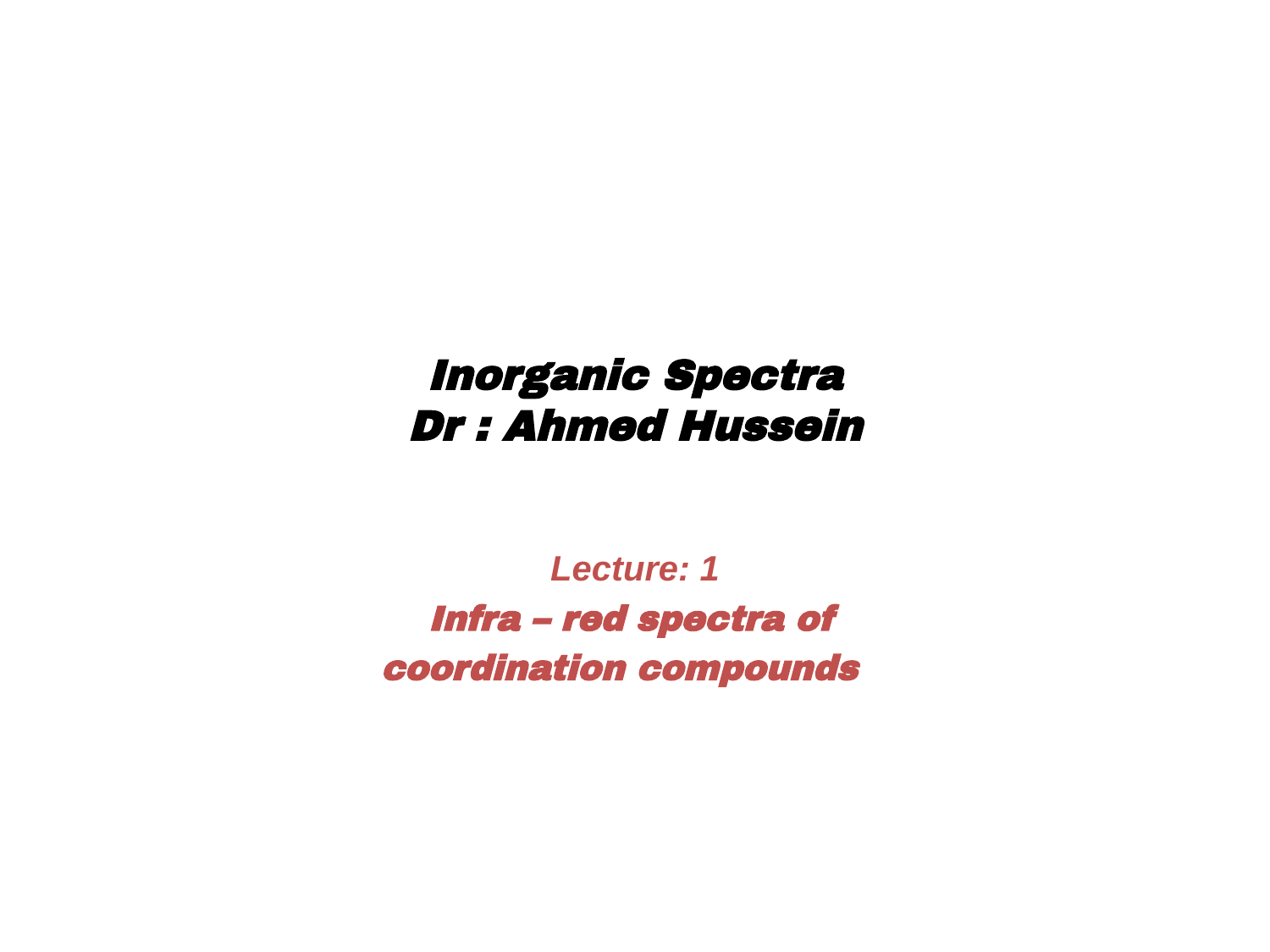

# Inorganic Spectra Dr : Ahmed Hussein
Lecture: 1
                   Infra – red spectra of
               coordination compounds